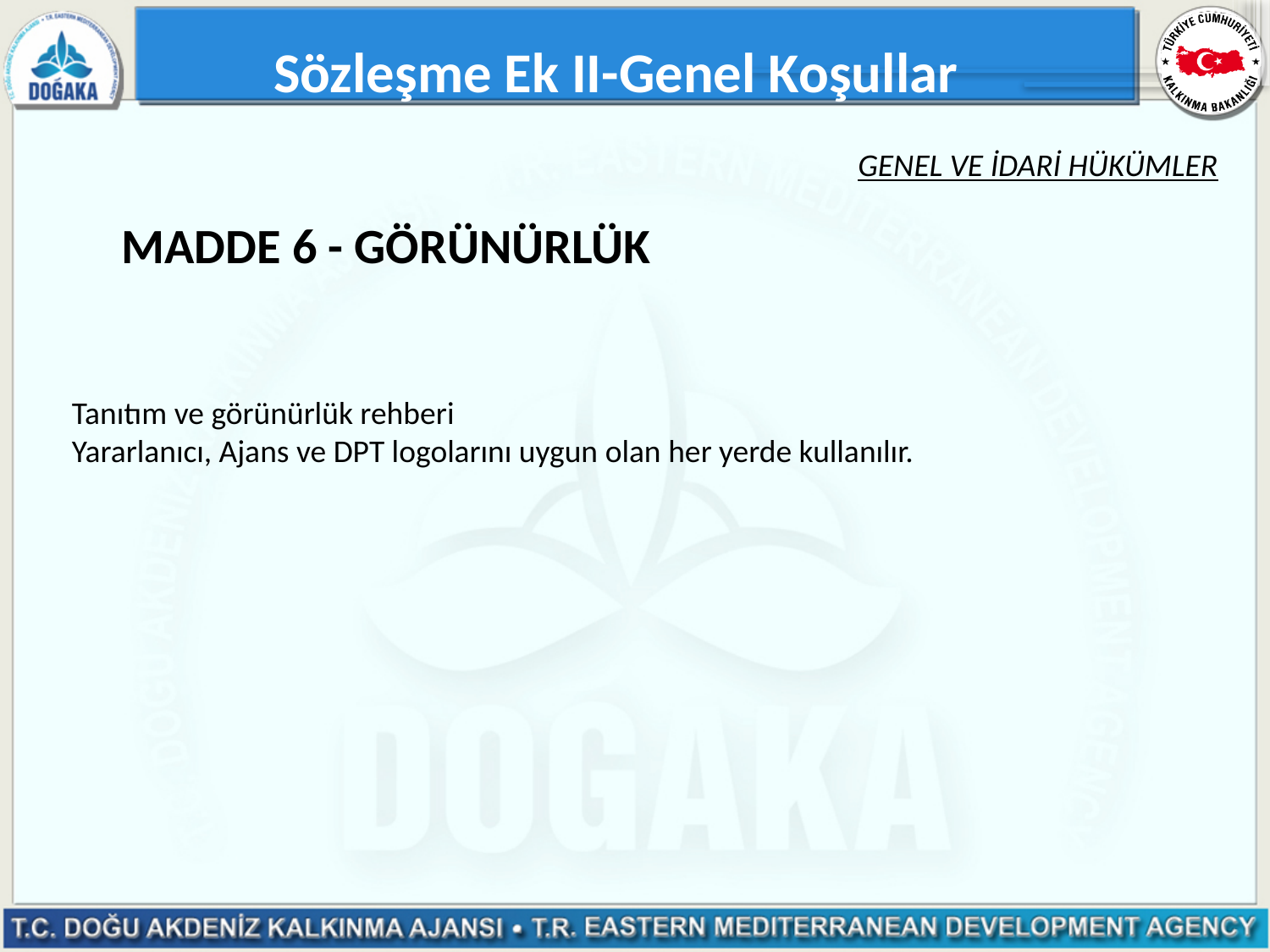

Sözleşme Ek II-Genel Koşullar
Genel ve İdarİ hükümler
# MADDE 6 - GÖRÜNÜRLÜK
Tanıtım ve görünürlük rehberi
Yararlanıcı, Ajans ve DPT logolarını uygun olan her yerde kullanılır.